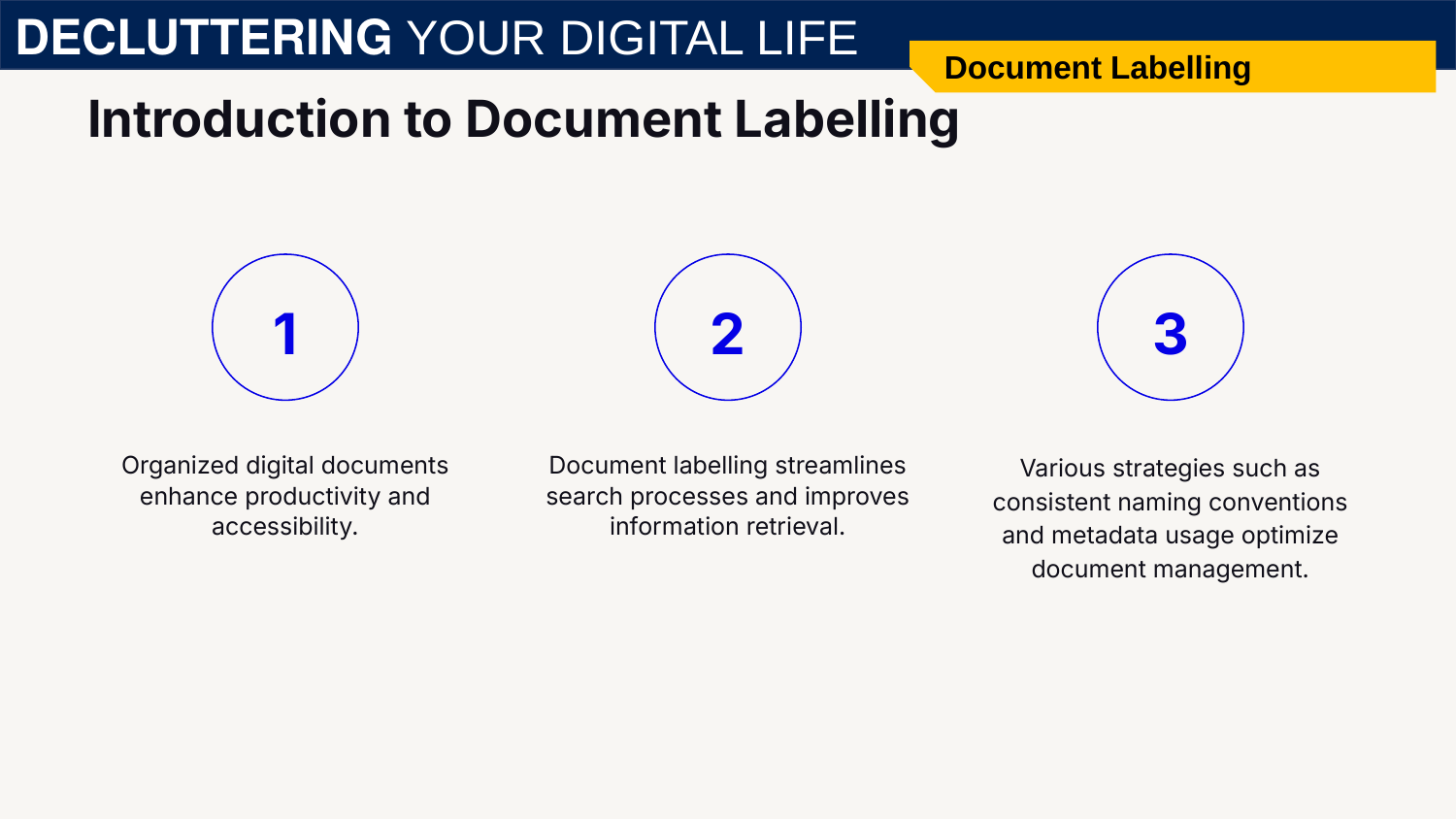

DECLUTTERING YOUR DIGITAL LIFE
Document Labelling

# Introduction to Document Labelling
1
2
3
Organized digital documents enhance productivity and accessibility.
Document labelling streamlines search processes and improves information retrieval.
Various strategies such as consistent naming conventions and metadata usage optimize document management.